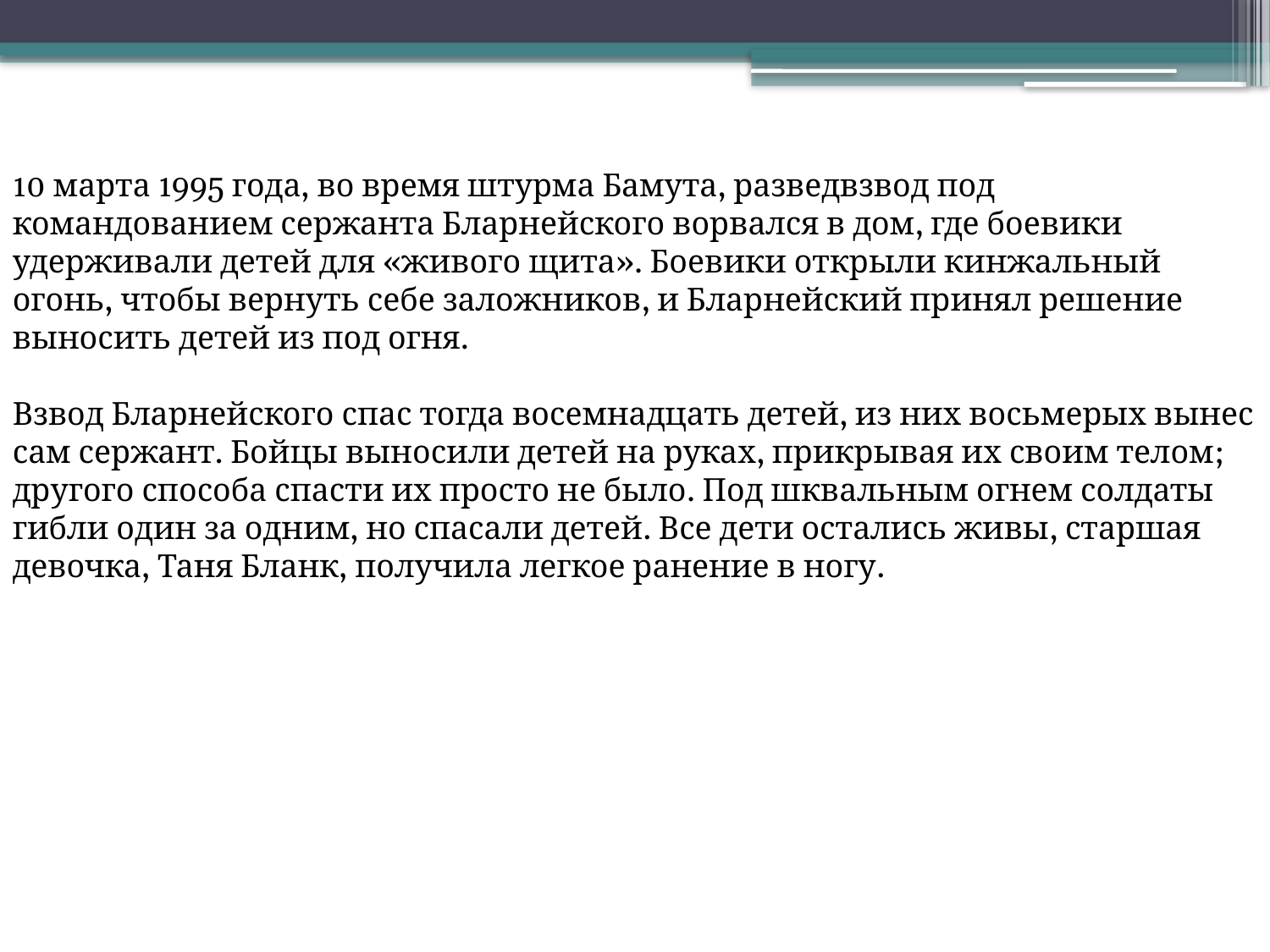

10 марта 1995 года, во время штурма Бамута, разведвзвод под командованием сержанта Бларнейского ворвался в дом, где боевики удерживали детей для «живого щита». Боевики открыли кинжальный огонь, чтобы вернуть себе заложников, и Бларнейский принял решение выносить детей из под огня.
Взвод Бларнейского спас тогда восемнадцать детей, из них восьмерых вынес сам сержант. Бойцы выносили детей на руках, прикрывая их своим телом; другого способа спасти их просто не было. Под шквальным огнем солдаты гибли один за одним, но спасали детей. Все дети остались живы, старшая девочка, Таня Бланк, получила легкое ранение в ногу.